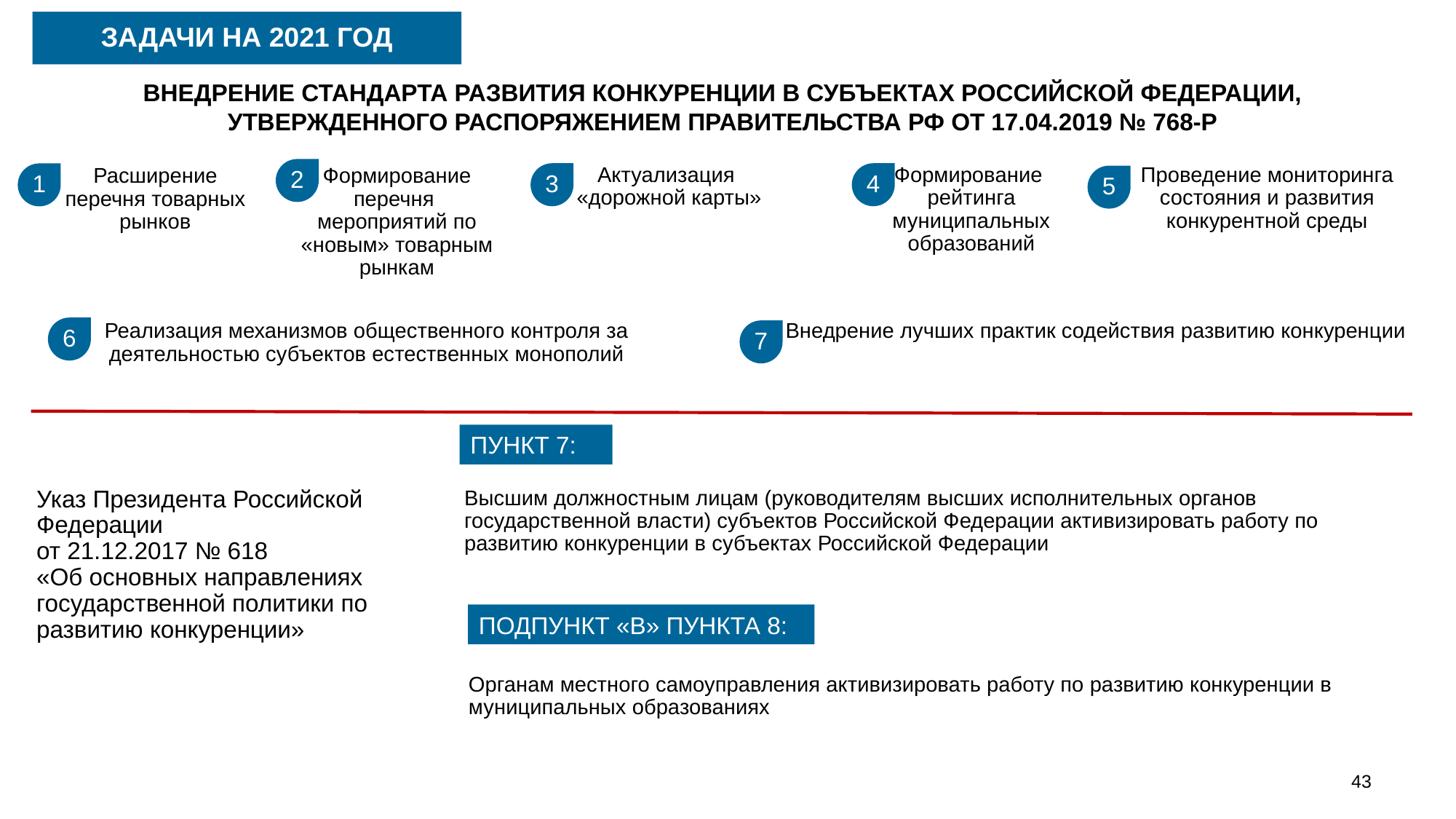

ЗАДАЧИ НА 2021 ГОД
ВНЕДРЕНИЕ СТАНДАРТА РАЗВИТИЯ КОНКУРЕНЦИИ В СУБЪЕКТАХ РОССИЙСКОЙ ФЕДЕРАЦИИ, УТВЕРЖДЕННОГО РАСПОРЯЖЕНИЕМ ПРАВИТЕЛЬСТВА РФ ОТ 17.04.2019 № 768-Р

Актуализация
 «дорожной карты»
Формирование
рейтинга муниципальных образований
Проведение мониторинга состояния и развития конкурентной среды
Расширение перечня товарных рынков
Формирование перечня
мероприятий по «новым» товарным рынкам
2
3
4
1
5
Реализация механизмов общественного контроля за деятельностью субъектов естественных монополий
Внедрение лучших практик содействия развитию конкуренции
6
7
Указ Президента Российской Федерации
от 21.12.2017 № 618
«Об основных направлениях государственной политики по развитию конкуренции»

ПУНКТ 7:
Высшим должностным лицам (руководителям высших исполнительных органов государственной власти) субъектов Российской Федерации активизировать работу по развитию конкуренции в субъектах Российской Федерации
ПОДПУНКТ «В» ПУНКТА 8:
Органам местного самоуправления активизировать работу по развитию конкуренции в муниципальных образованиях
43